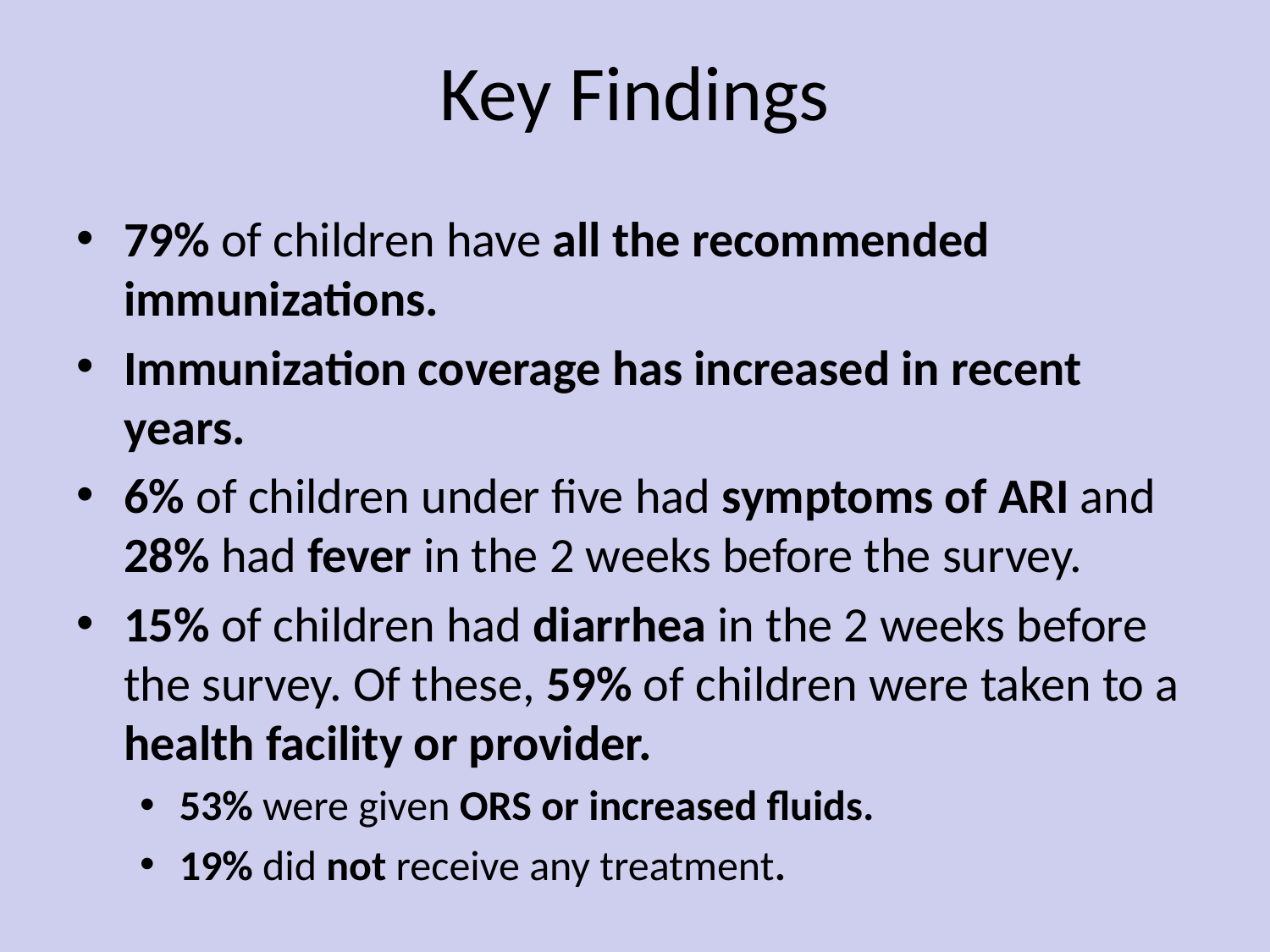

# Key Findings
79% of children have all the recommended immunizations.
Immunization coverage has increased in recent years.
6% of children under five had symptoms of ARI and 28% had fever in the 2 weeks before the survey.
15% of children had diarrhea in the 2 weeks before the survey. Of these, 59% of children were taken to a health facility or provider.
53% were given ORS or increased fluids.
19% did not receive any treatment.